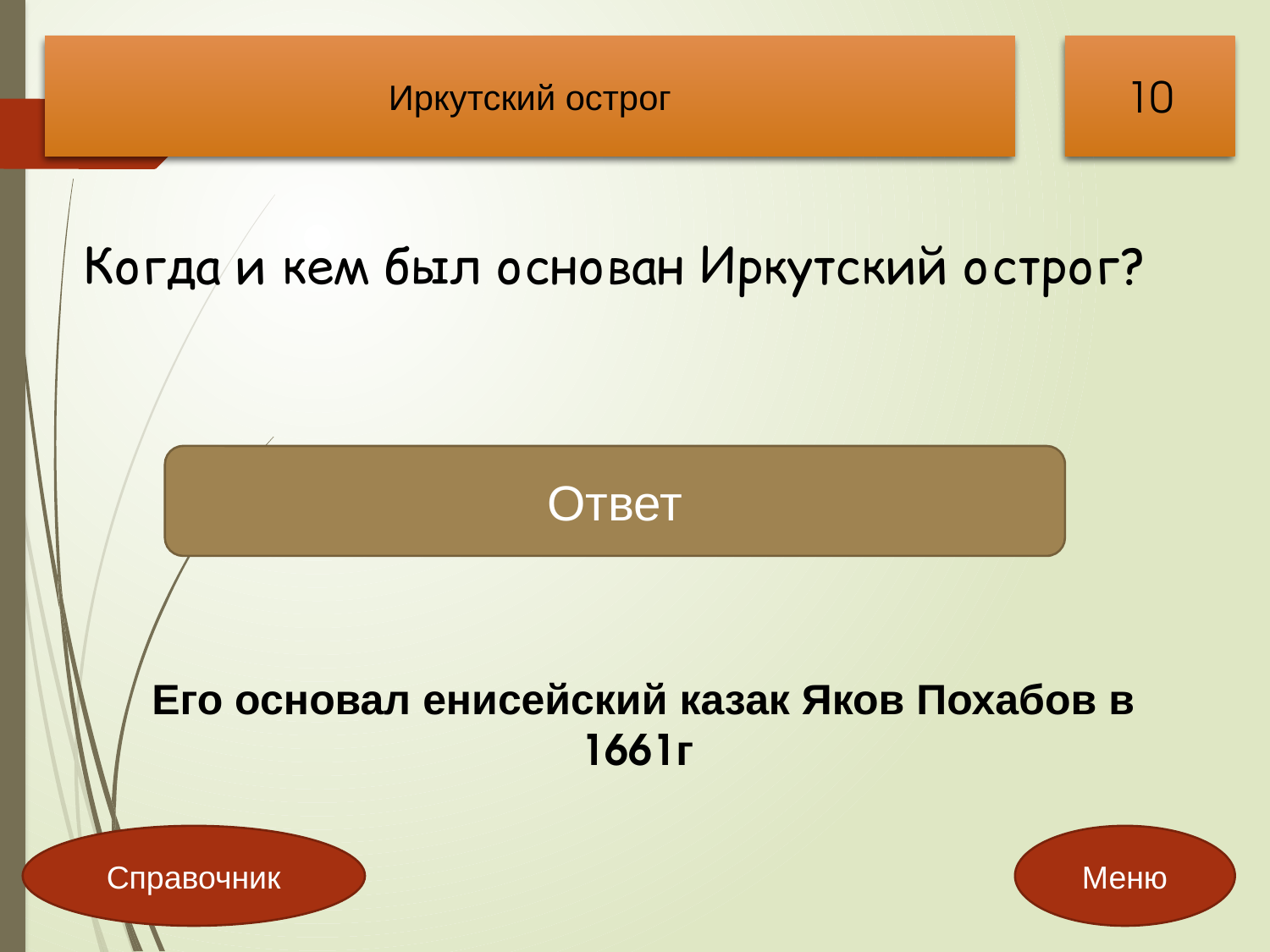

Иркутский острог
10
Когда и кем был основан Иркутский острог?
Ответ
 Его основал енисейский казак Яков Похабов в 1661г
Справочник
Меню